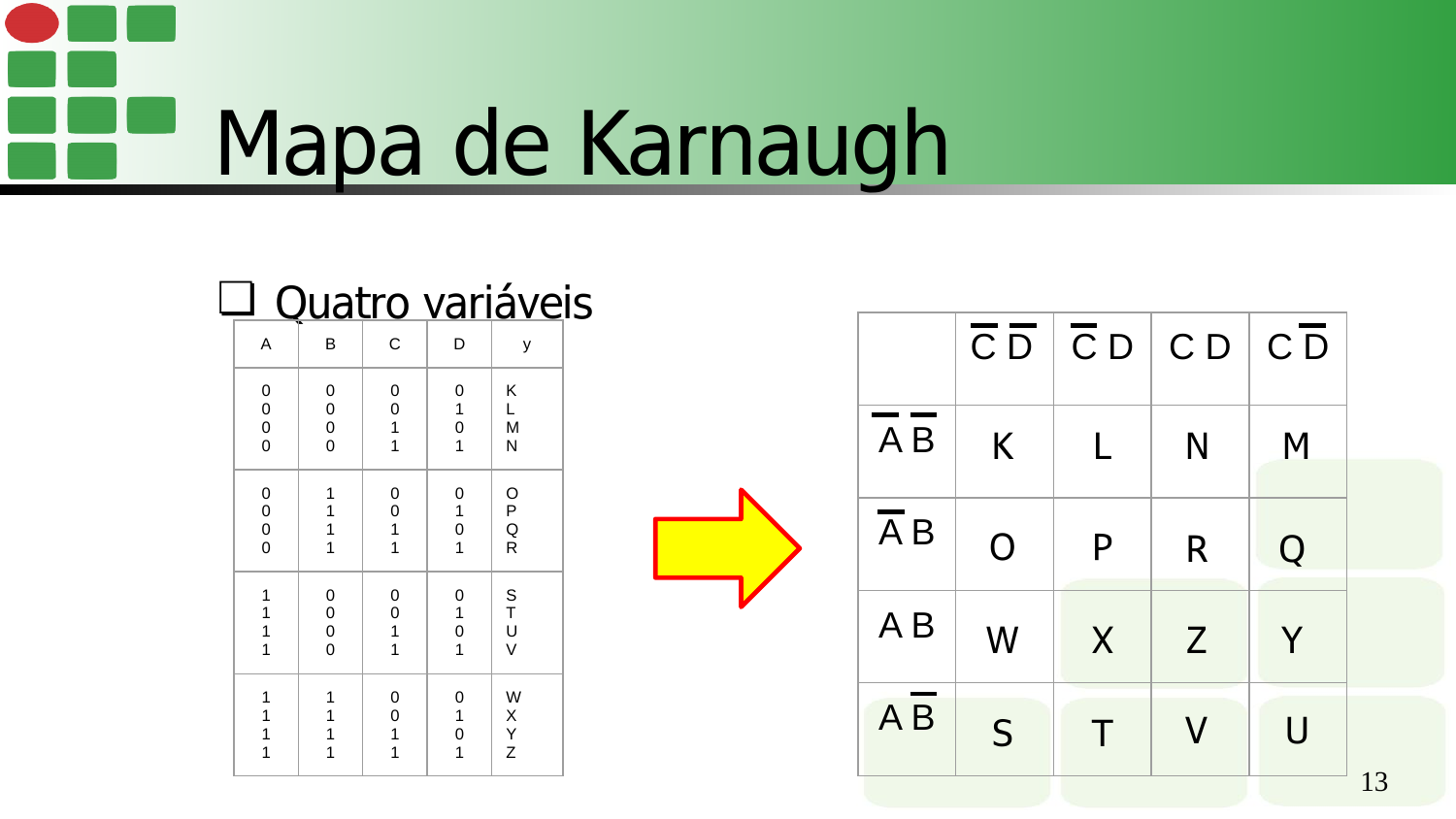

Mapa de Karnaugh
Quatro variáveis
|  | C D | C D | C D | C D |
| --- | --- | --- | --- | --- |
| A B |  |  |  |  |
| A B |  |  |  |  |
| A B |  |  |  |  |
| A B |  |  |  |  |
| A | B | C | D | y |
| --- | --- | --- | --- | --- |
| 0 0 0 0 | 0 0 0 0 | 0 0 1 1 | 0 1 0 1 | K L M N |
| 0 0 0 0 | 1 1 1 1 | 0 0 1 1 | 0 1 0 1 | O P Q R |
| 1 1 1 1 | 0 0 0 0 | 0 0 1 1 | 0 1 0 1 | S T U V |
| 1 1 1 1 | 1 1 1 1 | 0 0 1 1 | 0 1 0 1 | W X Y Z |
K
L
N
M

O
P
R
Q
W
X
Z
Y
U
V
S
T
13